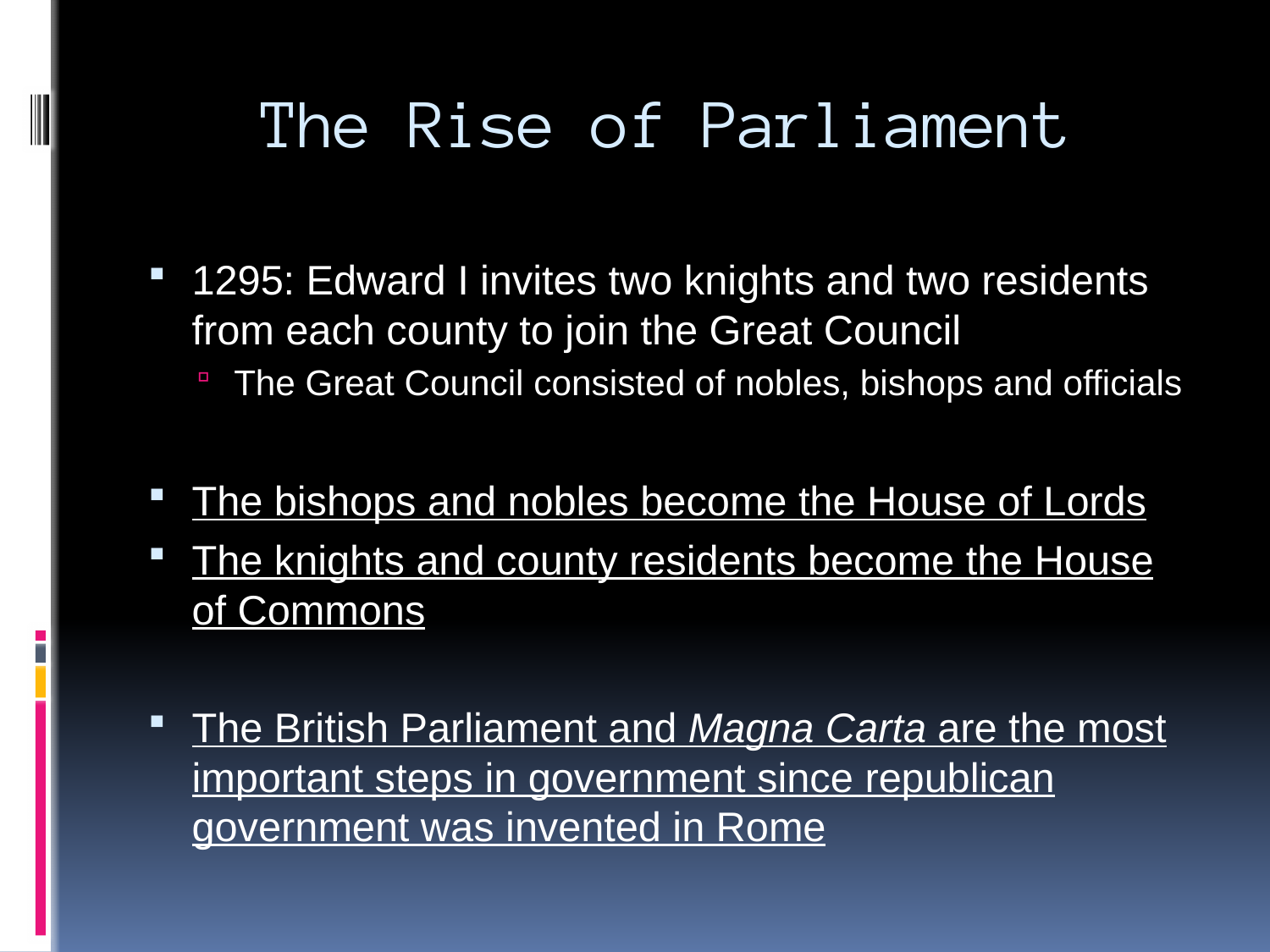

# The Rise of Parliament
1295: Edward I invites two knights and two residents from each county to join the Great Council
The Great Council consisted of nobles, bishops and officials

The bishops and nobles become the House of Lords
The knights and county residents become the House of Commons

The British Parliament and Magna Carta are the most important steps in government since republican government was invented in Rome